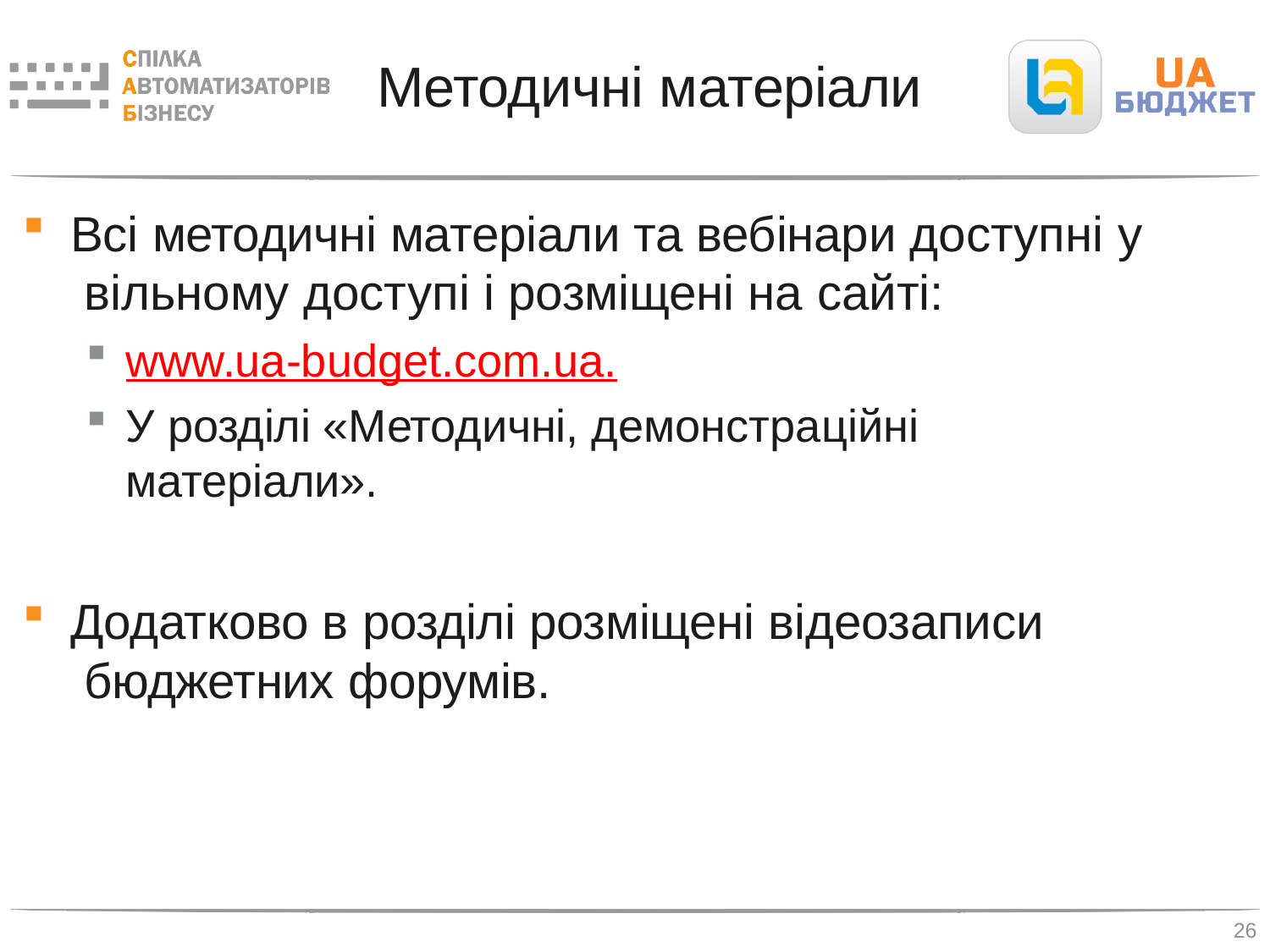

# Методичні матеріали
Всі методичні матеріали та вебінари доступні у  вільному доступі і розміщені на сайті:
www.ua-budget.com.ua.
У розділі «Методичні, демонстраційні матеріали».

Додатково в розділі розміщені відеозаписи  бюджетних форумів.
26